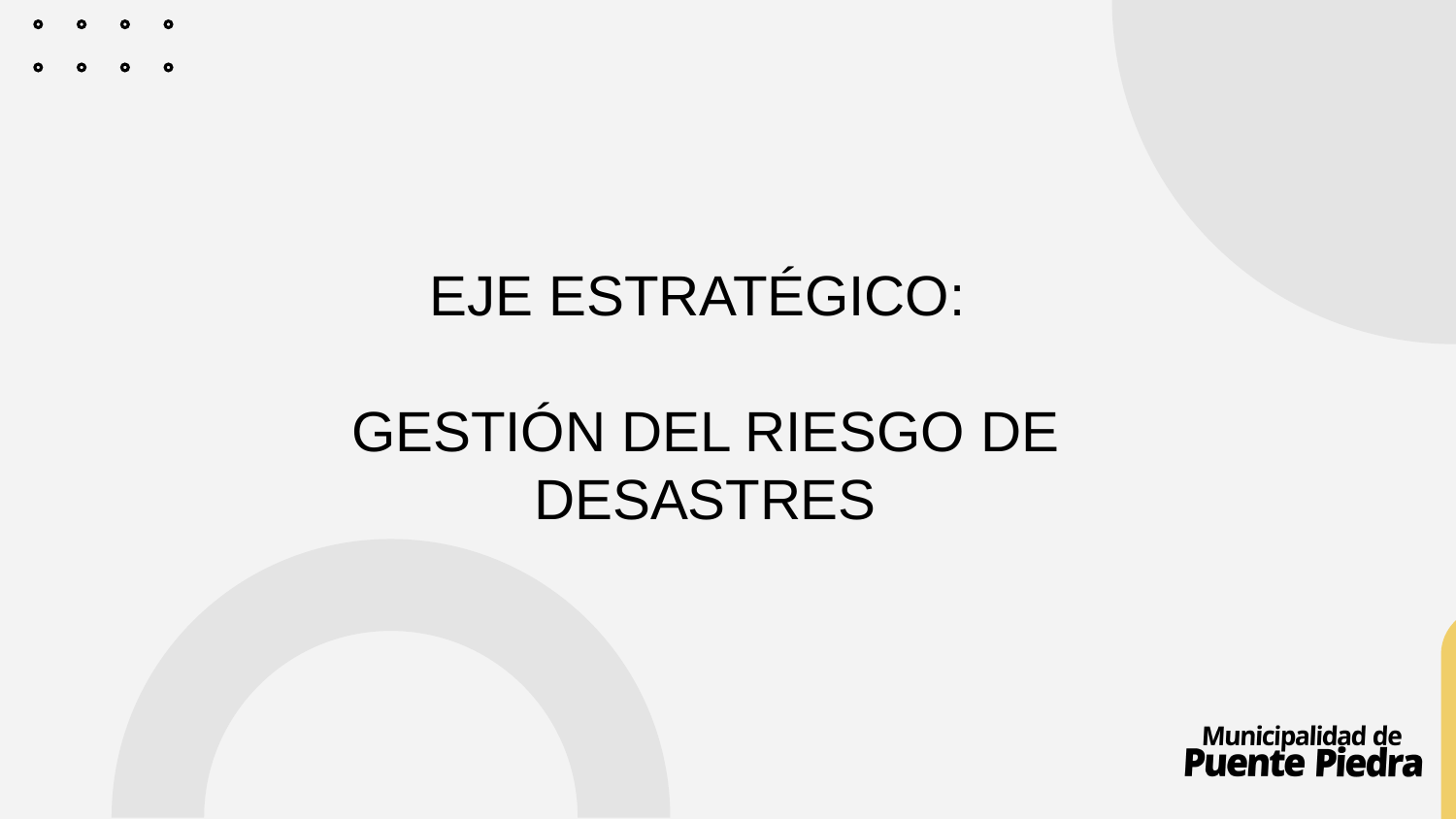

EJE ESTRATÉGICO:
GESTIÓN DEL RIESGO DE DESASTRES